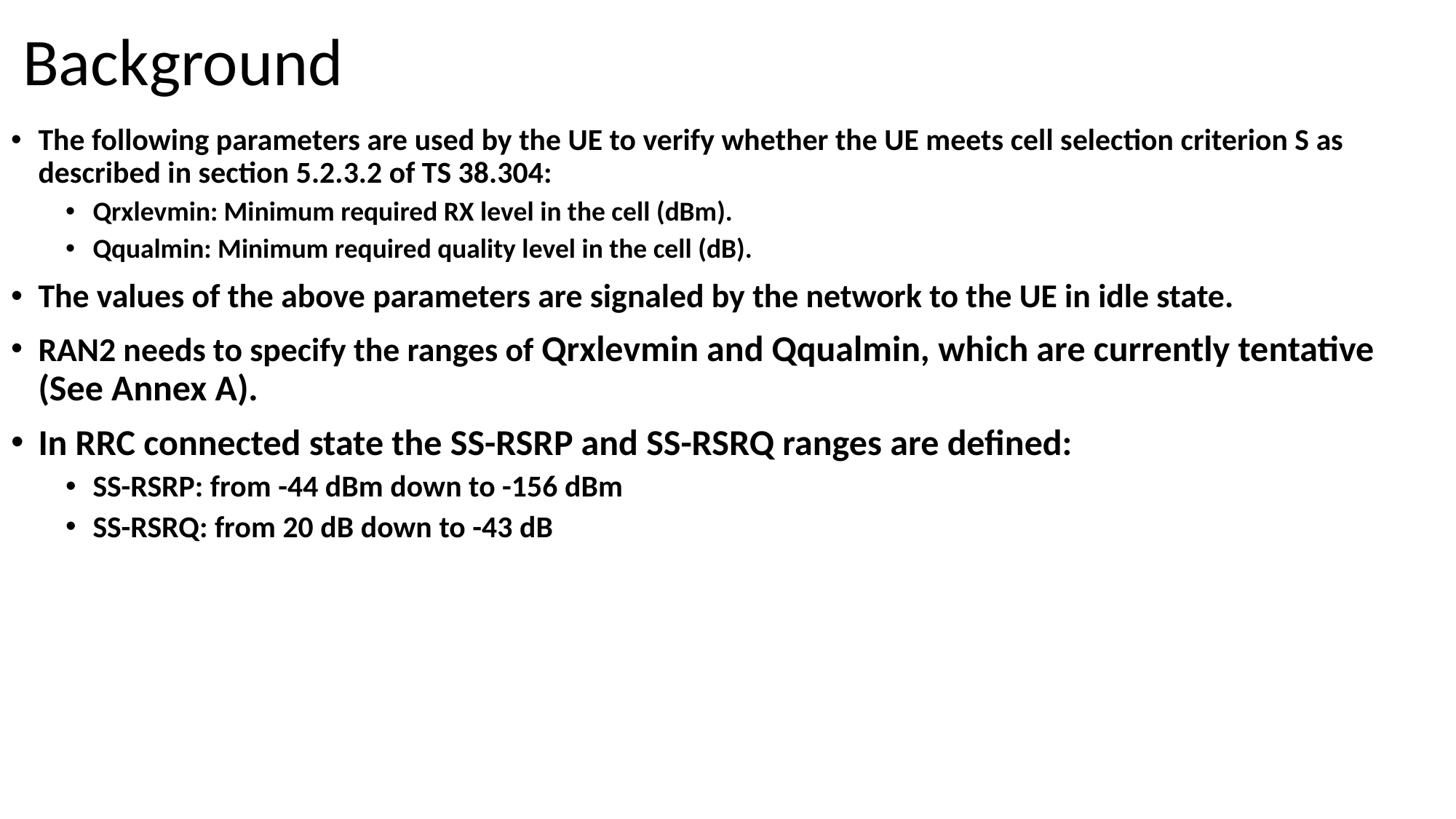

# Background
The following parameters are used by the UE to verify whether the UE meets cell selection criterion S as described in section 5.2.3.2 of TS 38.304:
Qrxlevmin: Minimum required RX level in the cell (dBm).
Qqualmin: Minimum required quality level in the cell (dB).
The values of the above parameters are signaled by the network to the UE in idle state.
RAN2 needs to specify the ranges of Qrxlevmin and Qqualmin, which are currently tentative (See Annex A).
In RRC connected state the SS-RSRP and SS-RSRQ ranges are defined:
SS-RSRP: from -44 dBm down to -156 dBm
SS-RSRQ: from 20 dB down to -43 dB